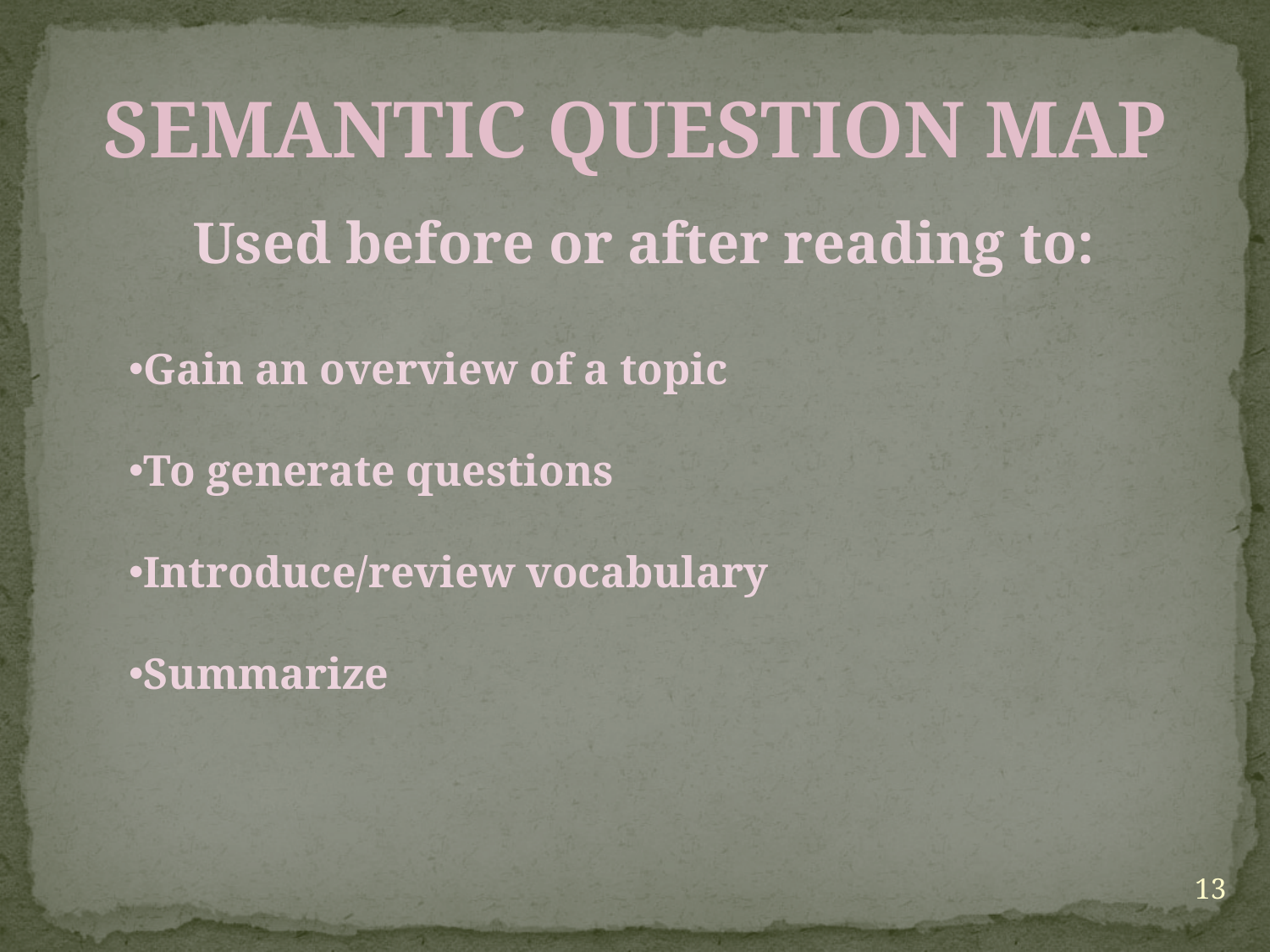

SEMANTIC QUESTION MAP
  Used before or after reading to:

Gain an overview of a topic

To generate questions

Introduce/review vocabulary

Summarize

13